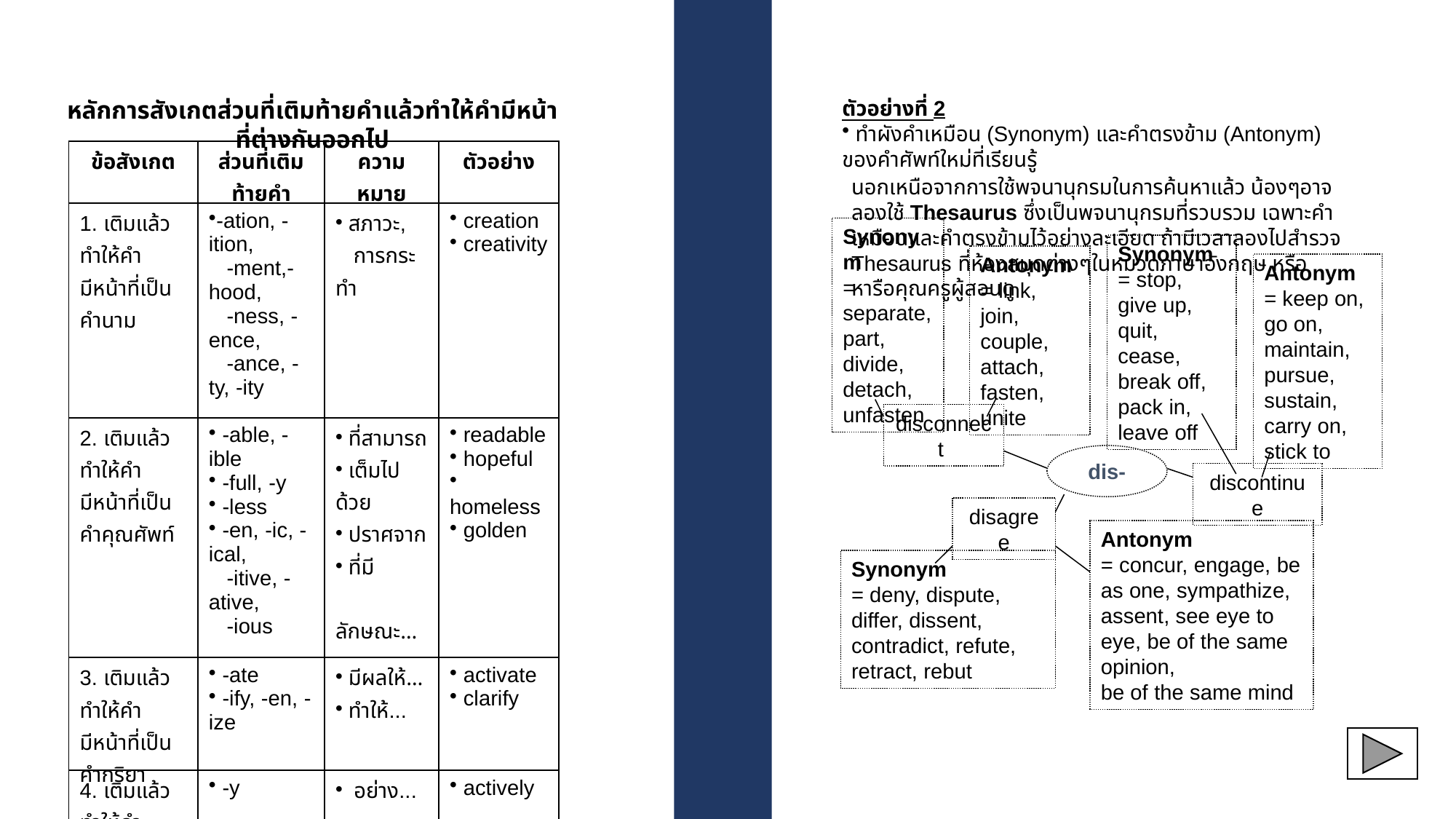

หลักการสังเกตส่วนที่เติมท้ายคำแล้วทำให้คำมีหน้าที่ต่างกันออกไป
ตัวอย่างที่ 2
 ทำผังคำเหมือน (Synonym) และคำตรงข้าม (Antonym) ของคำศัพท์ใหม่ที่เรียนรู้
| ข้อสังเกต | ส่วนที่เติม ท้ายคำ | ความหมาย | ตัวอย่าง |
| --- | --- | --- | --- |
| 1. เติมแล้วทำให้คำมีหน้าที่เป็นคำนาม | -ation, -ition, -ment,-hood, -ness, -ence, -ance, -ty, -ity | สภาวะ, การกระทำ | creation creativity |
| 2. เติมแล้วทำให้คำมีหน้าที่เป็นคำคุณศัพท์ | -able, -ible -full, -y -less -en, -ic, -ical, -itive, -ative, -ious | ที่สามารถ เต็มไปด้วย ปราศจาก ที่มี ลักษณะ… | readable hopeful homeless golden |
| 3. เติมแล้วทำให้คำมีหน้าที่เป็นคำกริยา | -ate -ify, -en, -ize | มีผลให้… ทำให้... | activate clarify |
| 4. เติมแล้วทำให้คำมีหน้าที่เป็นคำกริยาวิเศษณ์ | -y | อย่าง... | actively |
นอกเหนือจากการใช้พจนานุกรมในการค้นหาแล้ว น้องๆอาจลองใช้ Thesaurus ซึ่งเป็นพจนานุกรมที่รวบรวม เฉพาะคำเหมือนและคำตรงข้ามไว้อย่างละเอียด ถ้ามีเวลาลองไปสำรวจ Thesaurus ที่ห้องสมุดต่างๆในหมวดภาษาอังกฤษ หรือหารือคุณครูผู้สอนดู
Synonym
= separate, part, divide, detach, unfasten
Synonym
= stop, give up, quit, cease, break off, pack in, leave off
Antonym
= keep on, go on, maintain, pursue, sustain, carry on,
stick to
Antonym
= link, join, couple, attach, fasten, unite

disconnect
dis-

discontinue

disagree
Antonym
= concur, engage, be as one, sympathize, assent, see eye to eye, be of the same opinion,
be of the same mind

Synonym
= deny, dispute, differ, dissent, contradict, refute, retract, rebut